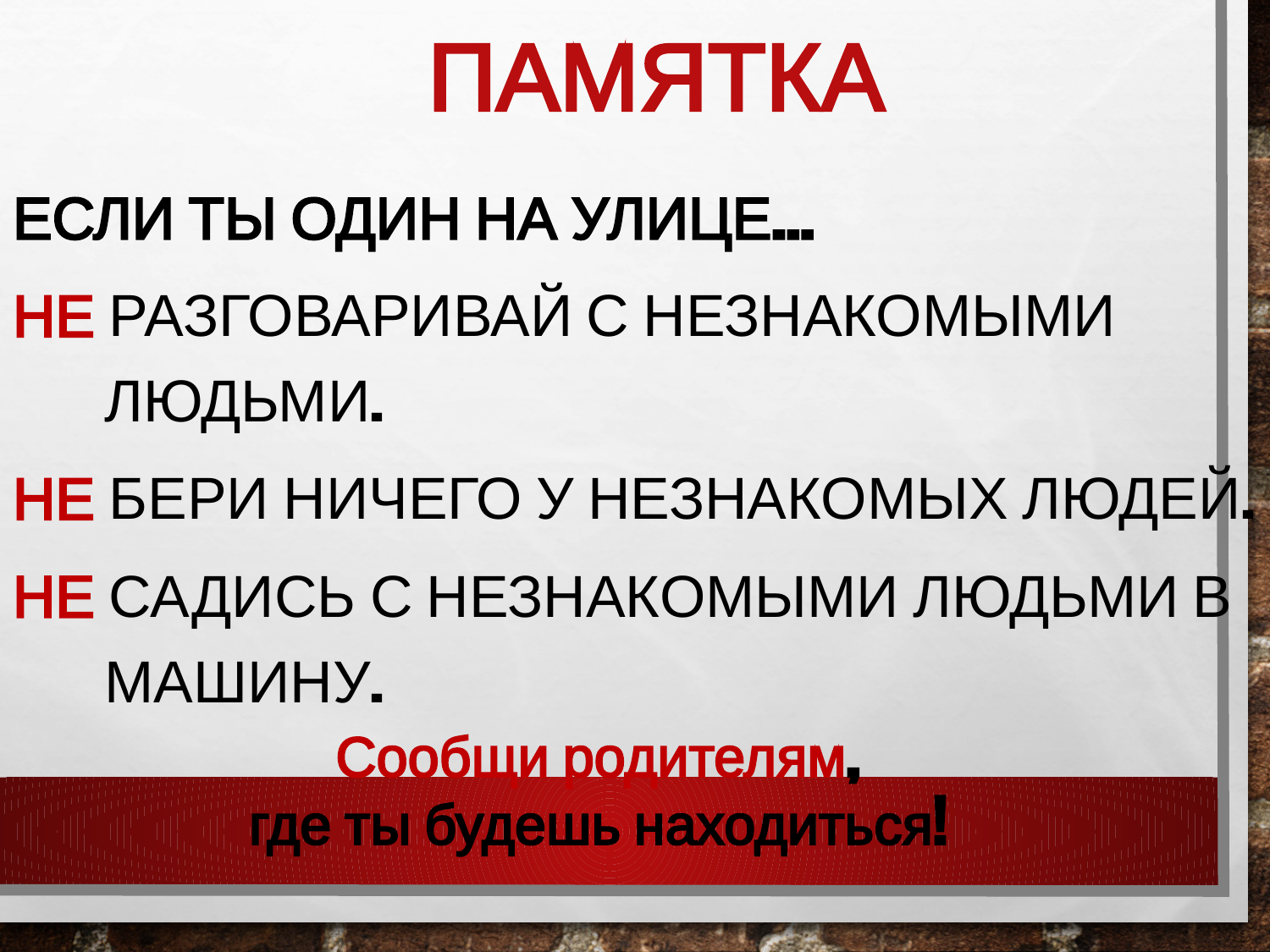

# ПАМЯТКА
Если ты один на улице…
НЕ разговаривай с незнакомыми людьми.
НЕ бери ничего у незнакомых людей.
НЕ садись с незнакомыми людьми в машину.
Сообщи родителям,
где ты будешь находиться!